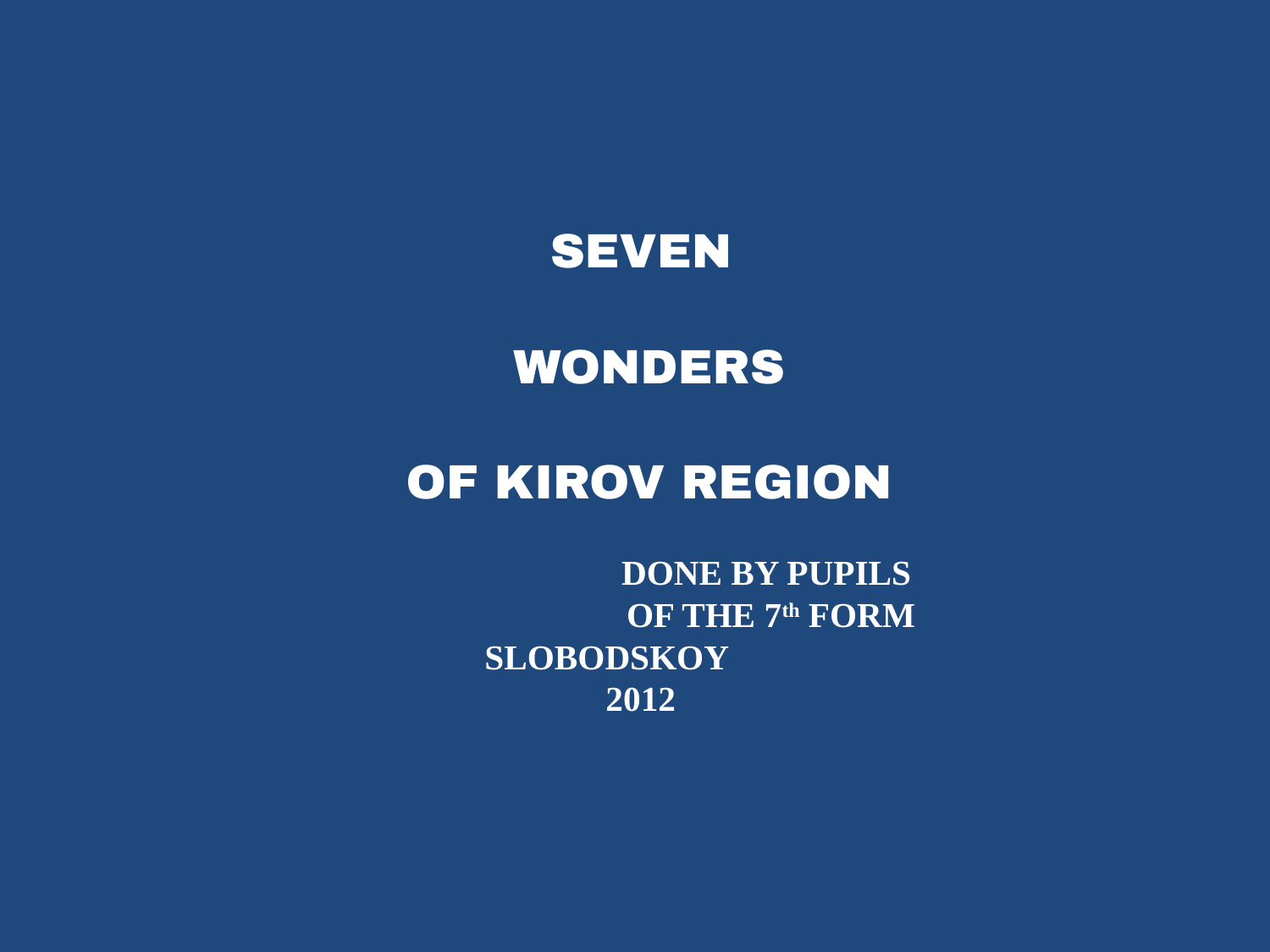

# SEVEN WONDERS OF KIROV REGION DONE BY PUPILS OF THE 7th FORM SLOBODSKOY 2012